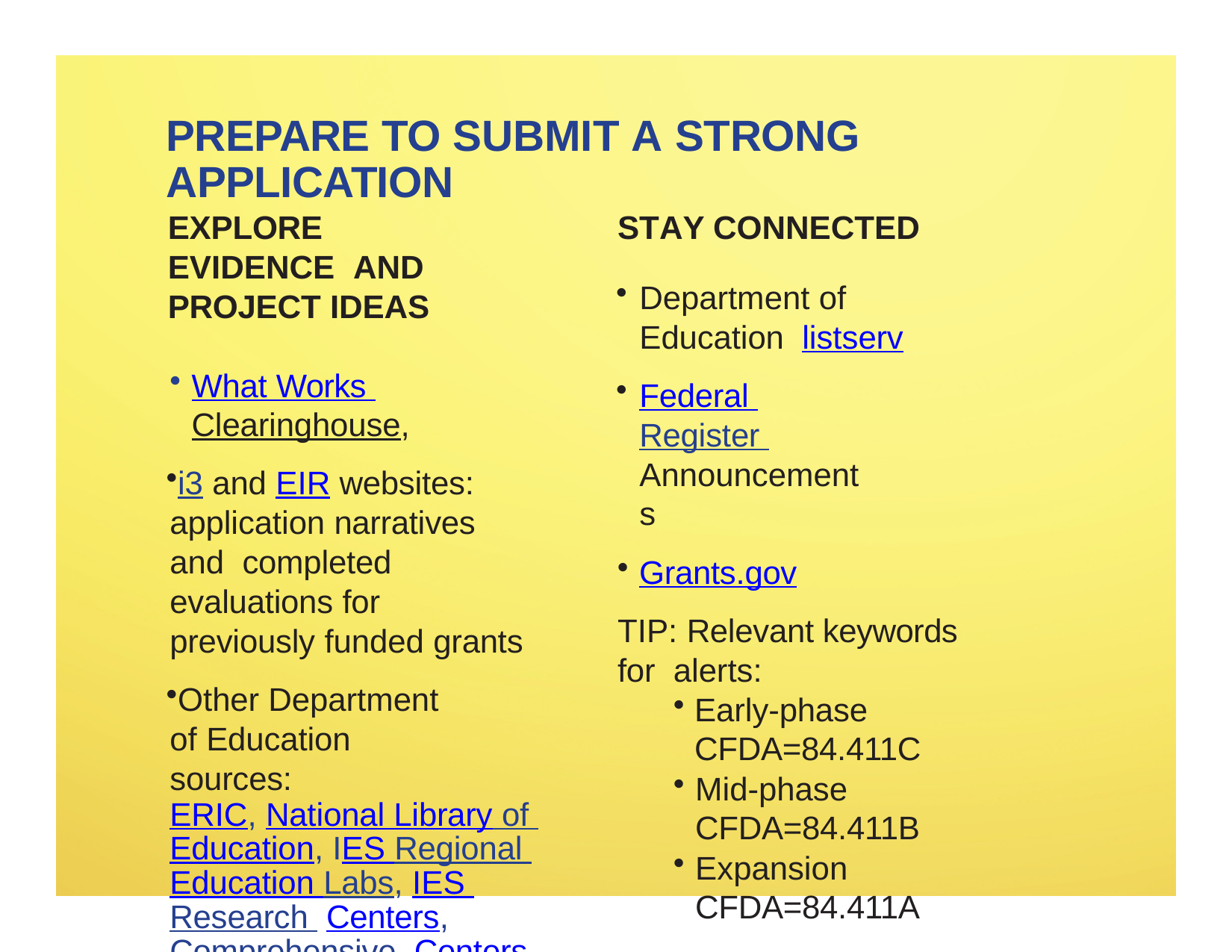

# PREPARE TO SUBMIT A STRONG  APPLICATION
EXPLORE EVIDENCE  AND PROJECT IDEAS

What Works Clearinghouse,
i3 and EIR websites:  application narratives and  completed evaluations for  previously funded grants
Other Department  of Education sources:
ERIC, National Library of  Education, IES Regional  Education Labs, IES Research  Centers, Comprehensive  Centers Network
Google Scholar
STAY CONNECTED
Department of Education  listserv
Federal Register  Announcements
Grants.gov
TIP: Relevant keywords for  alerts:
Early-phase CFDA=84.411C
Mid-phase CFDA=84.411B
Expansion CFDA=84.411A